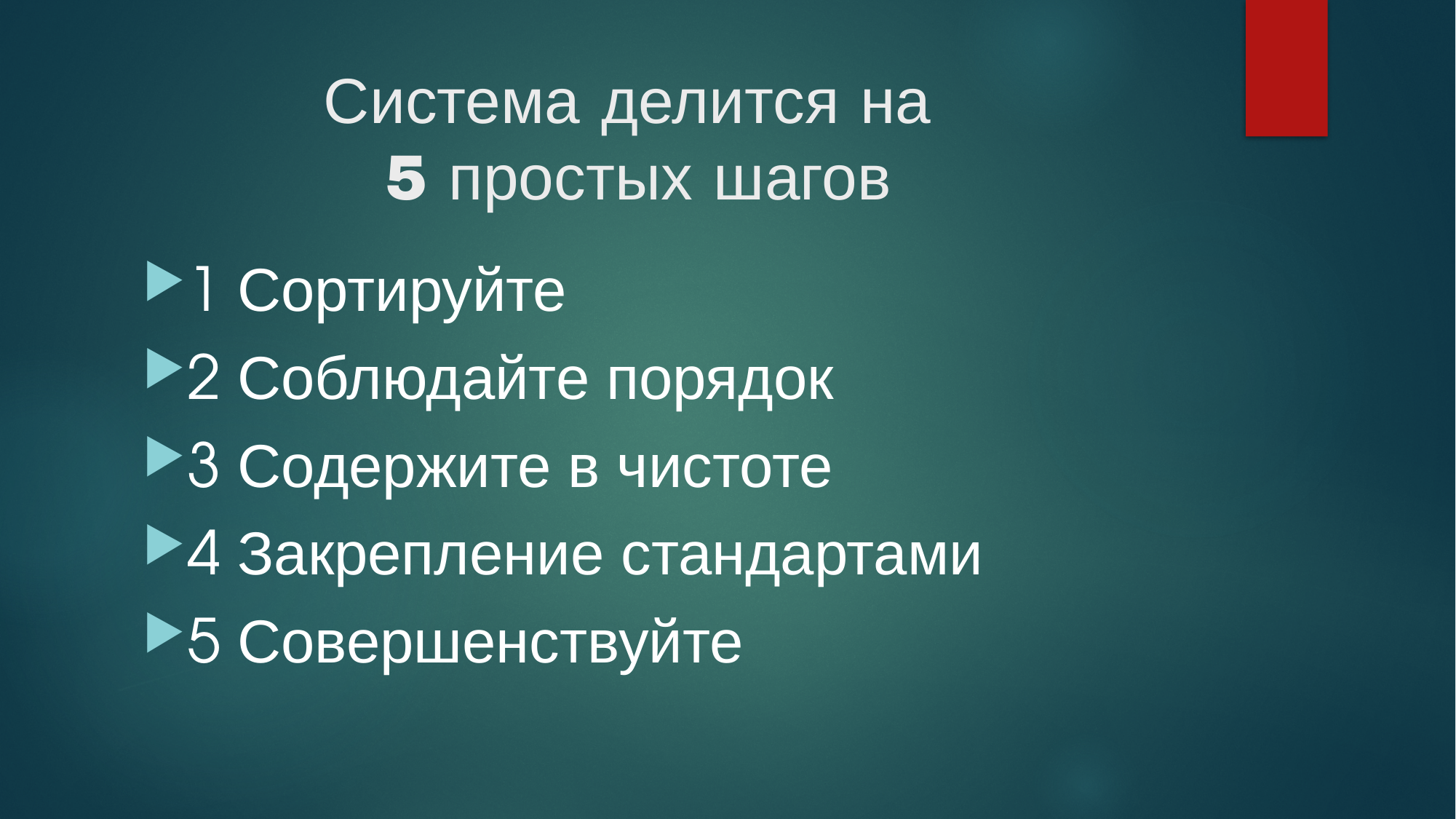

# Система делится на 5 простых шагов
1 Сортируйте
2 Соблюдайте порядок
3 Содержите в чистоте
4 Закрепление стандартами
5 Совершенствуйте